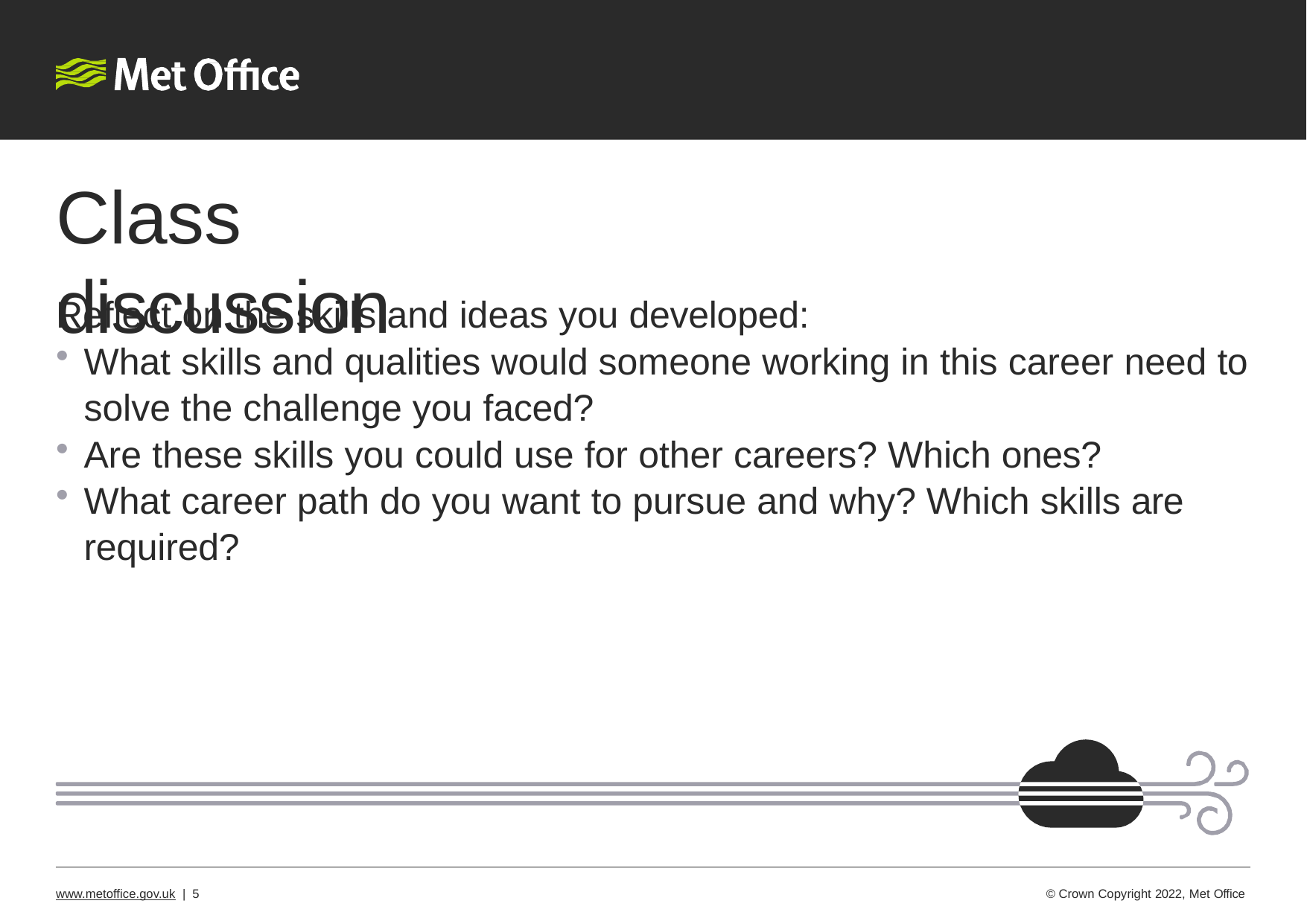

# Class discussion
Reflect on the skills and ideas you developed:
What skills and qualities would someone working in this career need to solve the challenge you faced?
Are these skills you could use for other careers? Which ones?
What career path do you want to pursue and why? Which skills are required?

www.metoffice.gov.uk | 5
© Crown Copyright 2022, Met Office